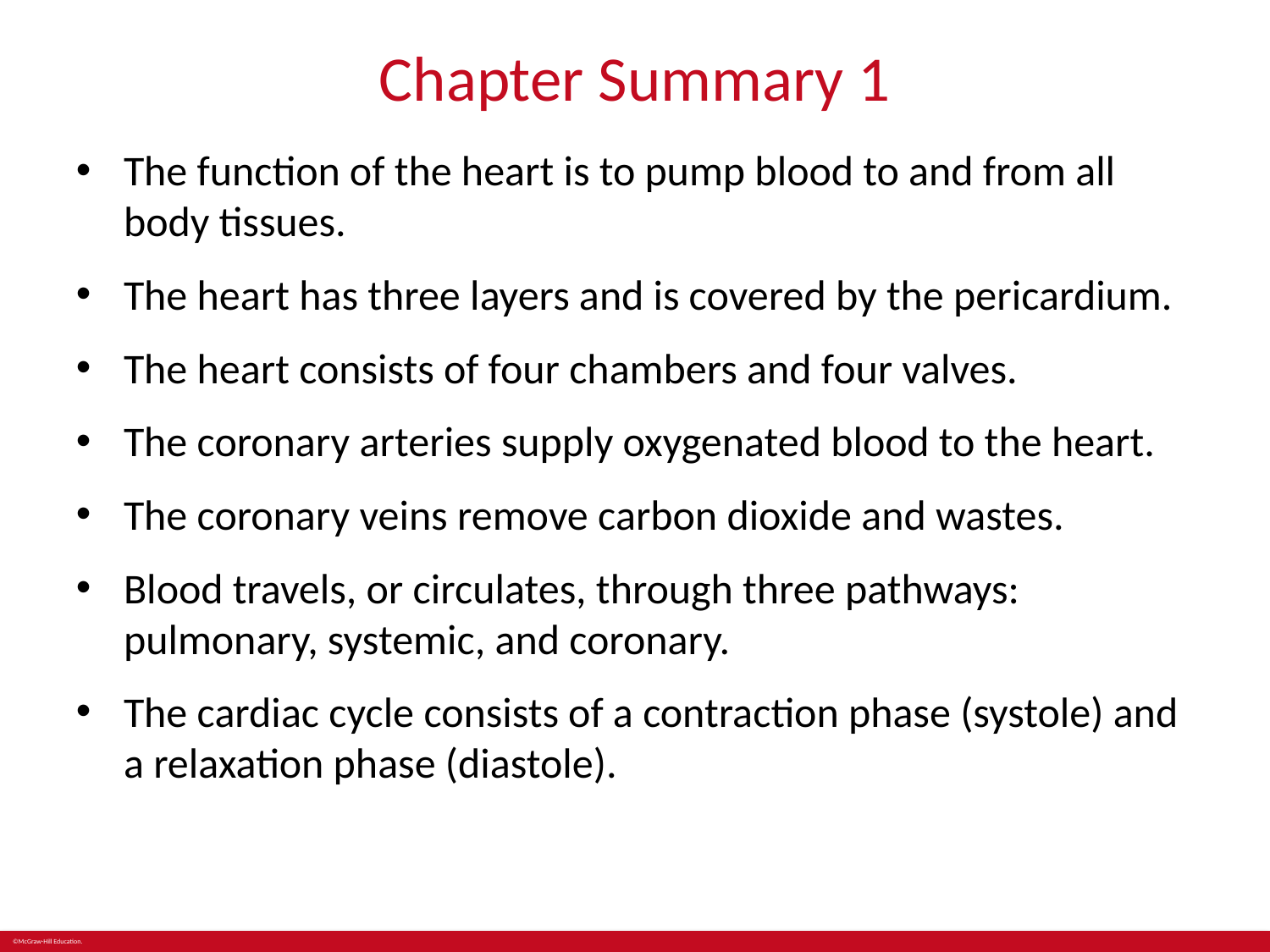

# Chapter Summary 1
The function of the heart is to pump blood to and from all body tissues.
The heart has three layers and is covered by the pericardium.
The heart consists of four chambers and four valves.
The coronary arteries supply oxygenated blood to the heart.
The coronary veins remove carbon dioxide and wastes.
Blood travels, or circulates, through three pathways: pulmonary, systemic, and coronary.
The cardiac cycle consists of a contraction phase (systole) and a relaxation phase (diastole).